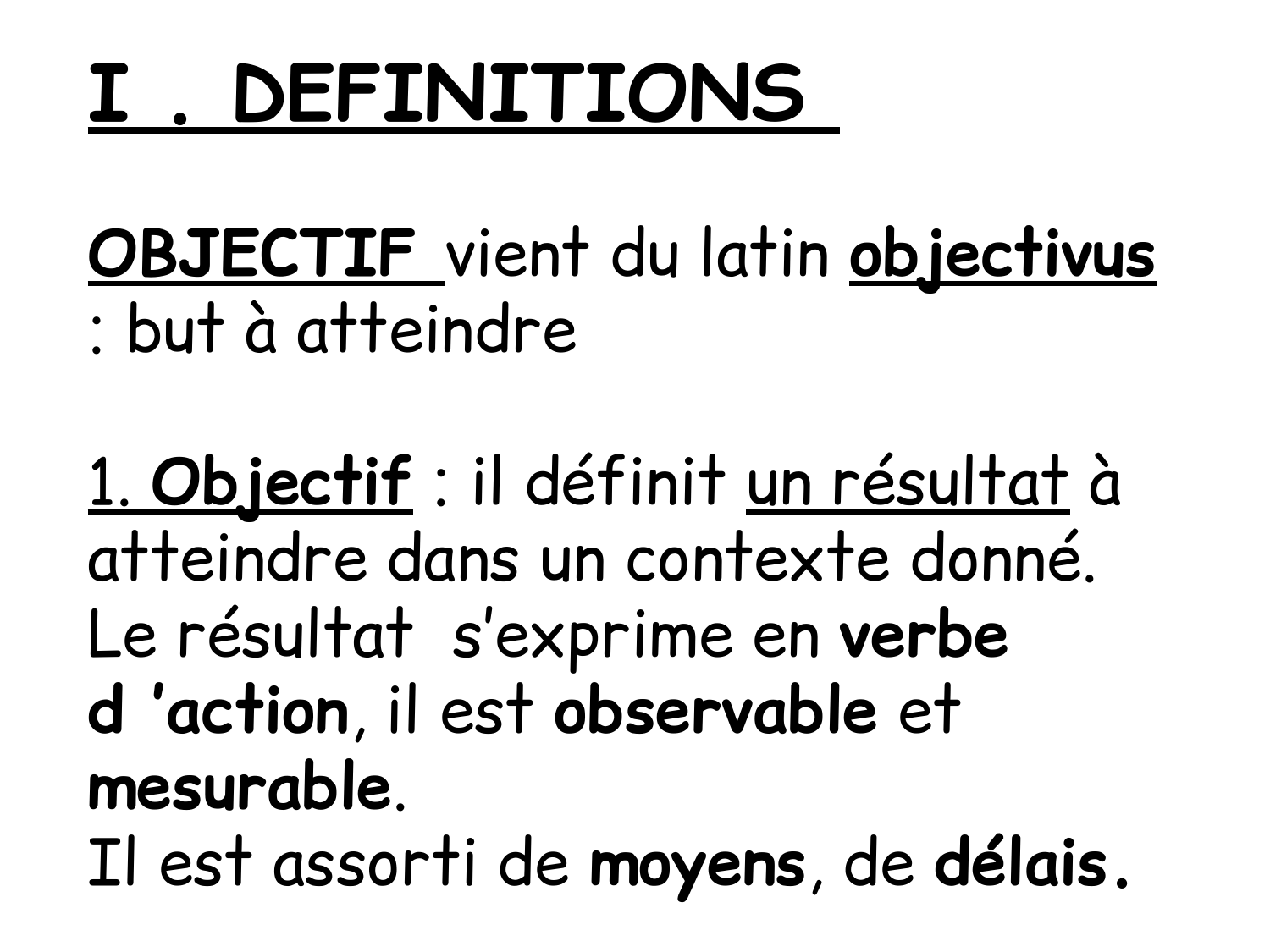

I . DEFINITIONS

OBJECTIF vient du latin objectivus : but à atteindre

1. Objectif : il définit un résultat à atteindre dans un contexte donné.
Le résultat  s’exprime en verbe d ’action, il est observable et mesurable.
Il est assorti de moyens, de délais.